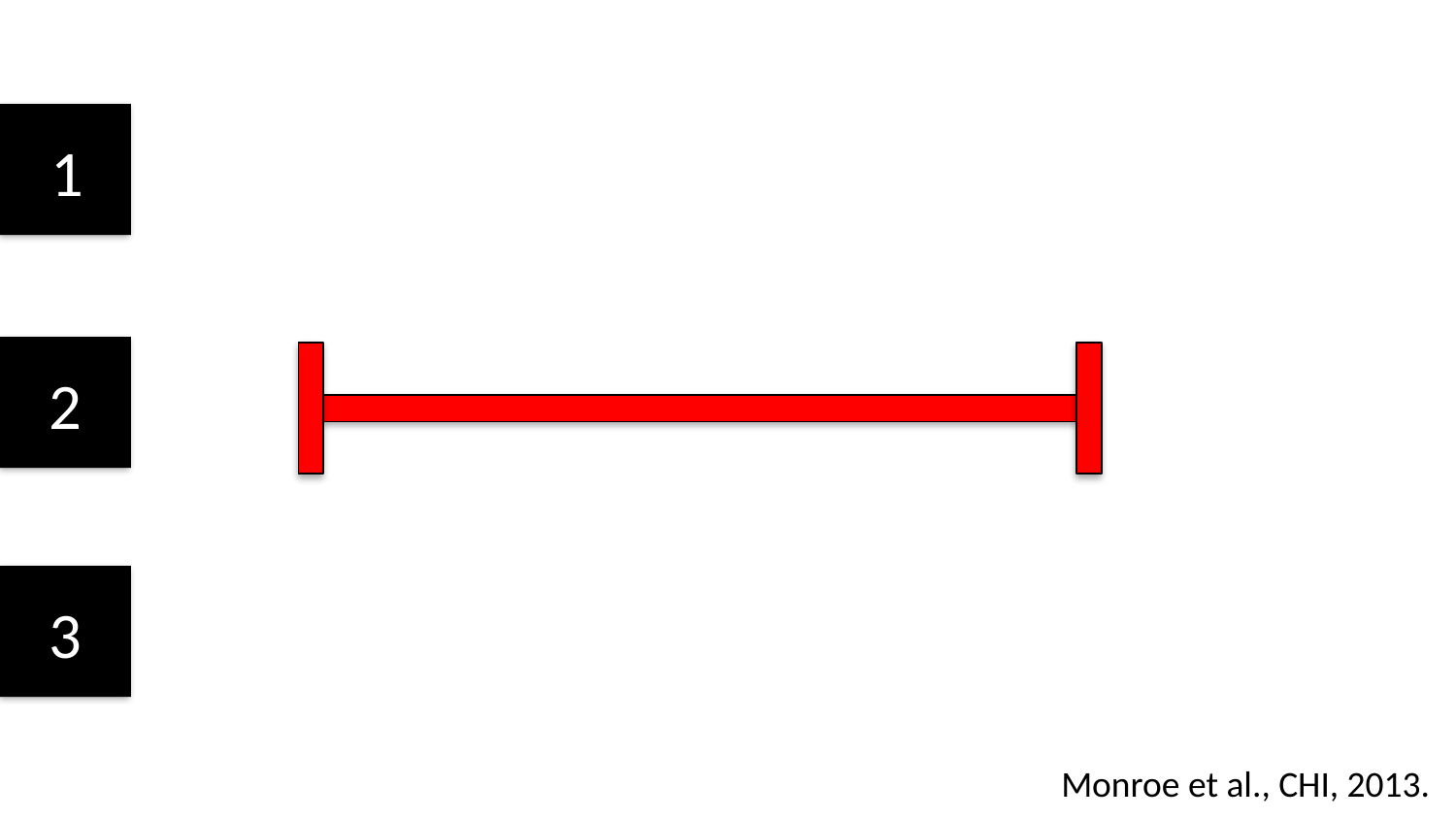

1

2

3
Monroe et al., CHI, 2013.